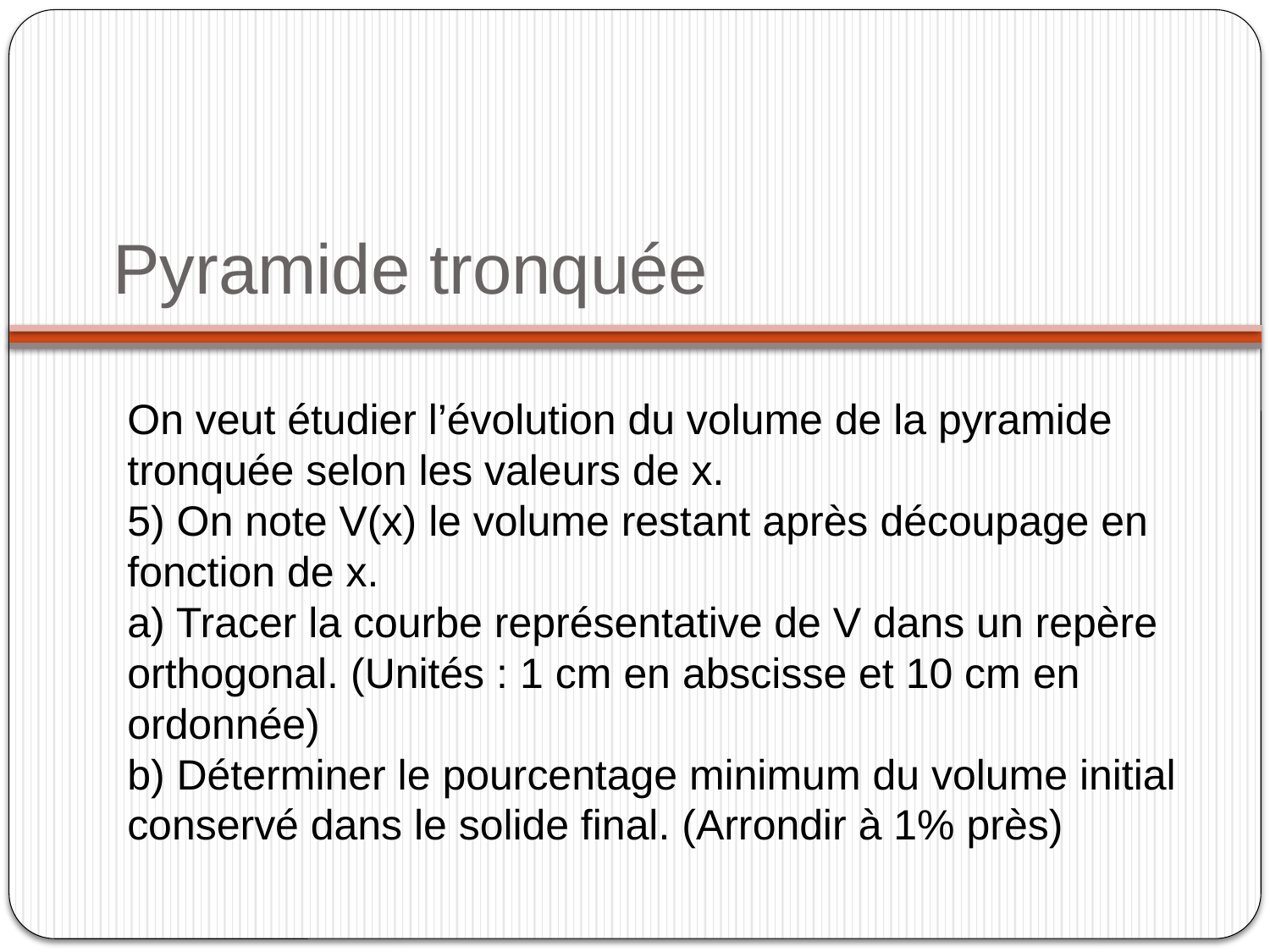

# Pyramide tronquée

On veut étudier l’évolution du volume de la pyramide tronquée selon les valeurs de x.
5) On note V(x) le volume restant après découpage en fonction de x.
a) Tracer la courbe représentative de V dans un repère orthogonal. (Unités : 1 cm en abscisse et 10 cm en ordonnée)
b) Déterminer le pourcentage minimum du volume initial conservé dans le solide final. (Arrondir à 1% près)